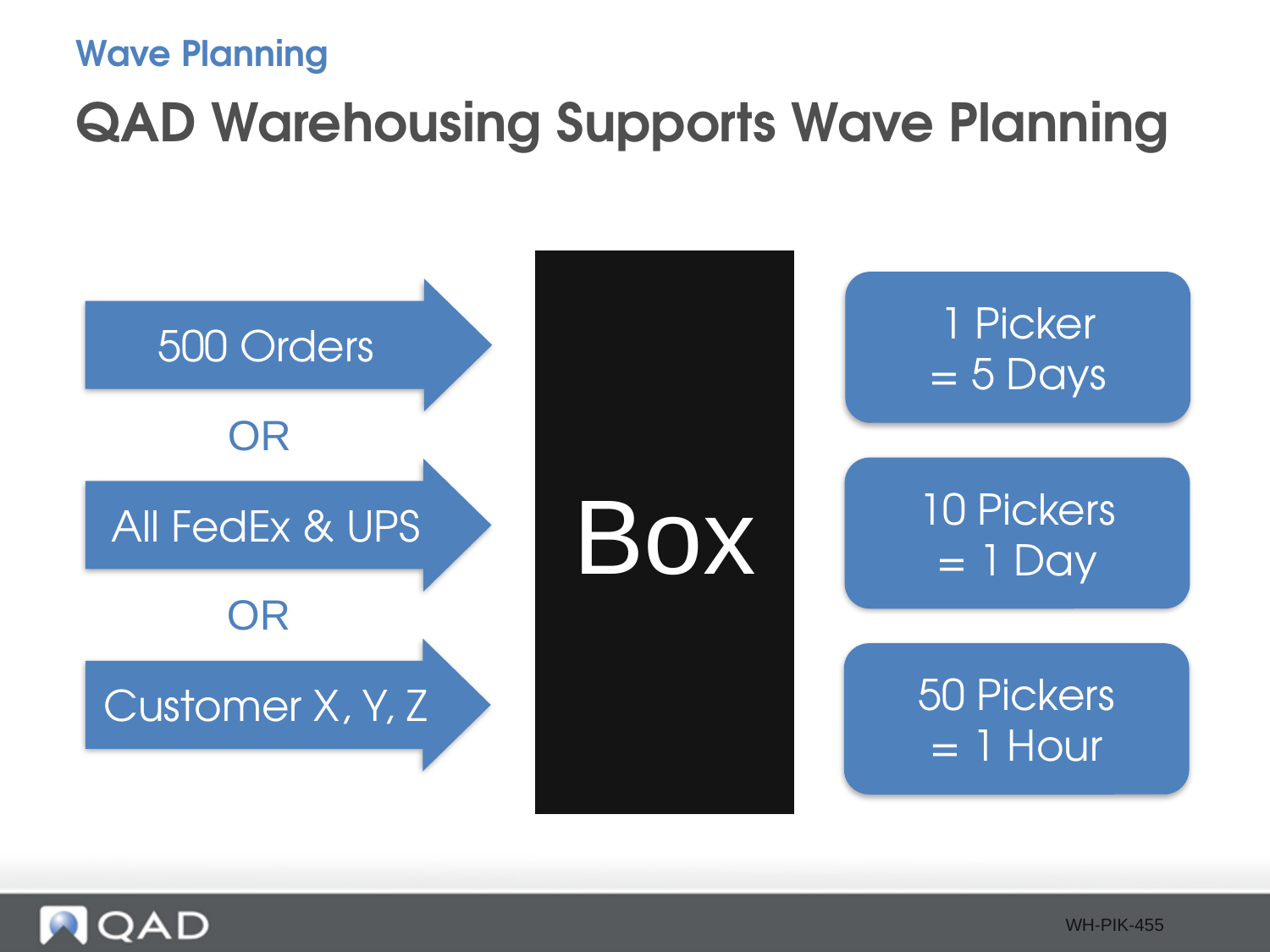

Wave Planning
QAD Warehousing Supports Wave Planning
Box
1 Picker
= 5 Days
500 Orders
OR
10 Pickers
= 1 Day
All FedEx & UPS
OR
Customer X, Y, Z
50 Pickers
= 1 Hour
WH-PIK-455